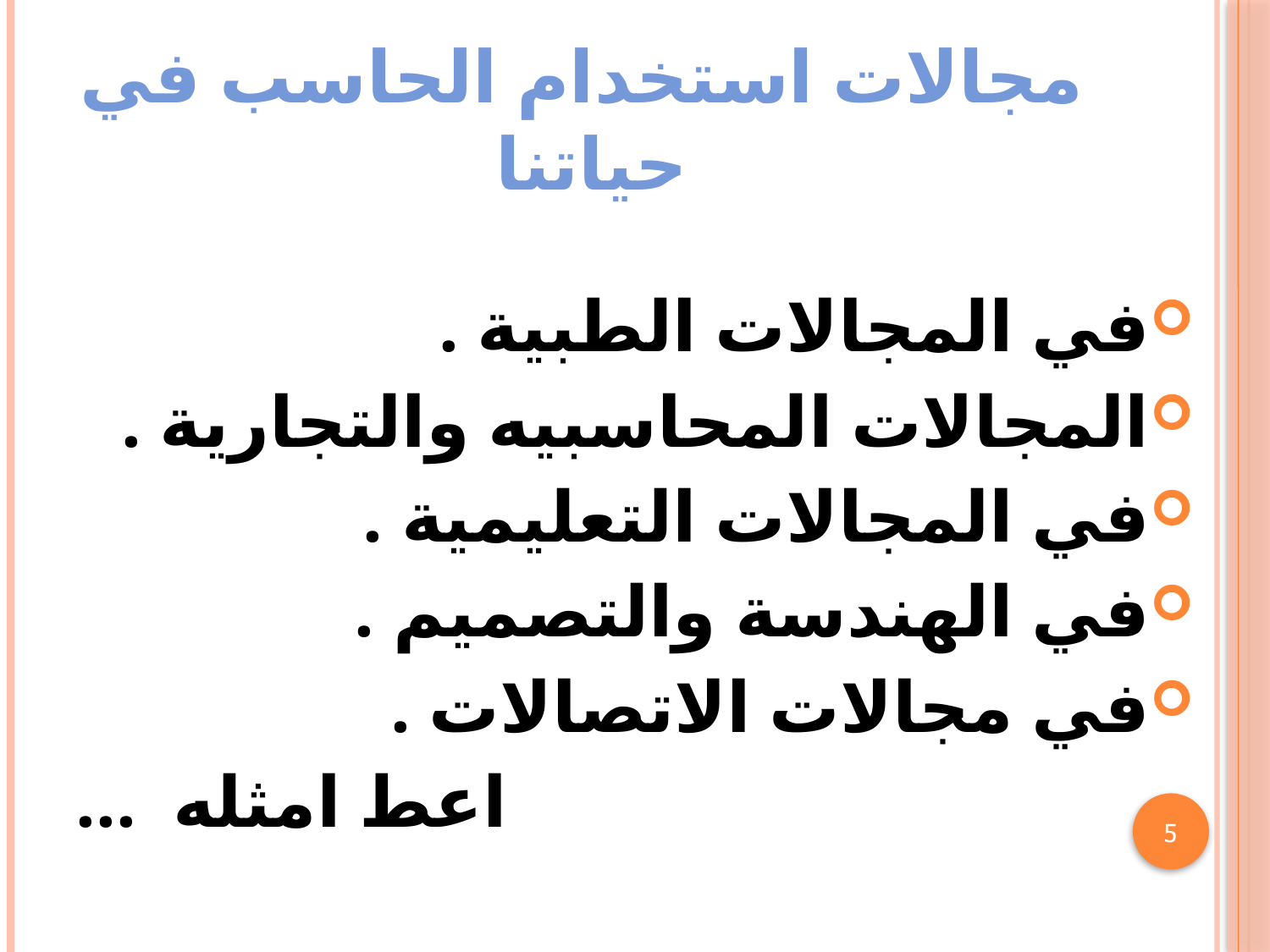

# مجالات استخدام الحاسب في حياتنا
	في المجالات الطبية .
	المجالات المحاسبيه والتجارية .
	في المجالات التعليمية .
	في الهندسة والتصميم .
	في مجالات الاتصالات .
اعط امثله  ...

5